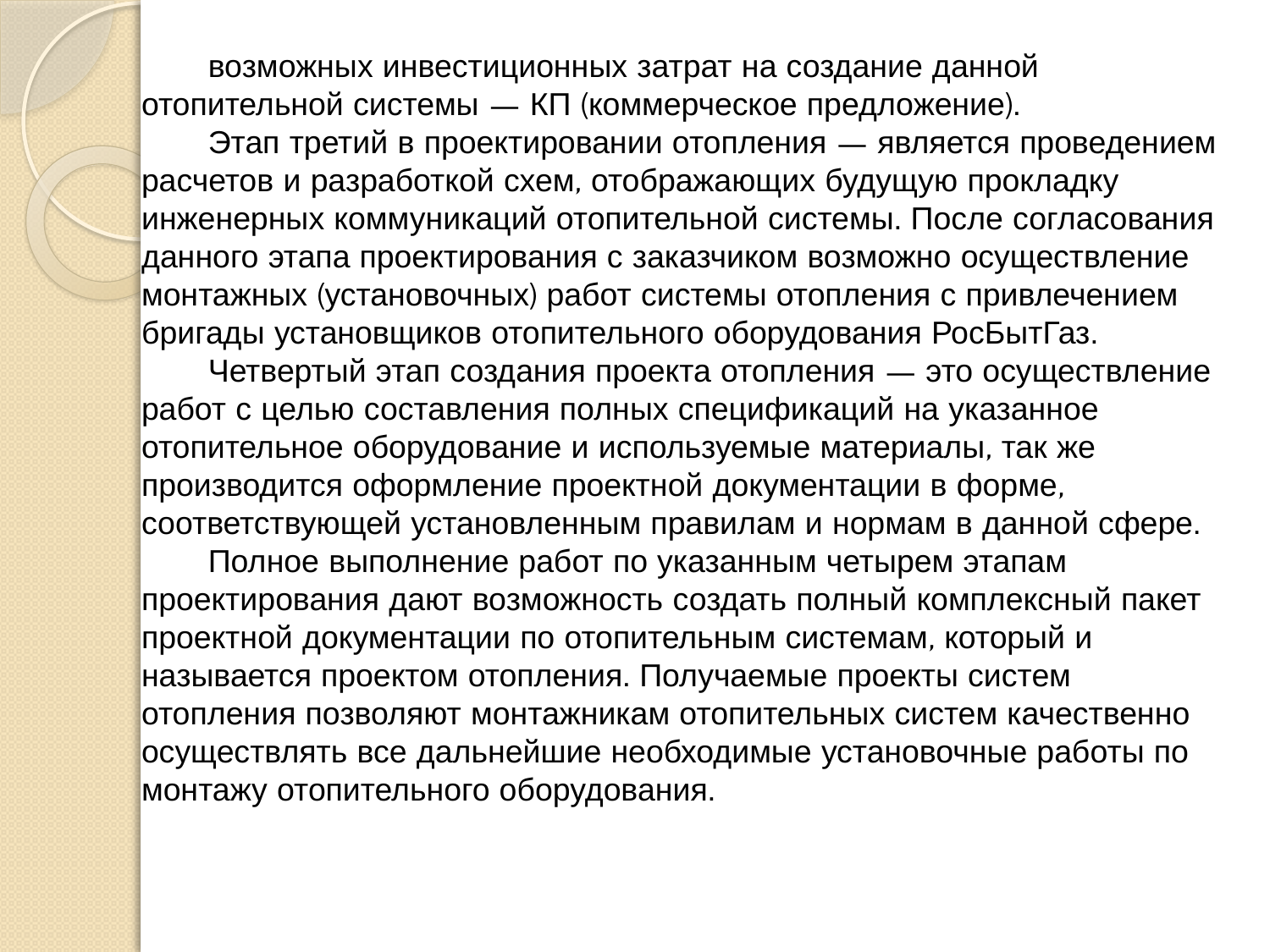

возможных инвестиционных затрат на создание данной отопительной системы — КП (коммерческое предложение).
       Этап третий в проектировании отопления — является проведением расчетов и разработкой схем, отображающих будущую прокладку инженерных коммуникаций отопительной системы. После согласования данного этапа проектирования с заказчиком возможно осуществление монтажных (установочных) работ системы отопления с привлечением бригады установщиков отопительного оборудования РосБытГаз.
       Четвертый этап создания проекта отопления — это осуществление работ с целью составления полных спецификаций на указанное отопительное оборудование и используемые материалы, так же производится оформление проектной документации в форме, соответствующей установленным правилам и нормам в данной сфере.
       Полное выполнение работ по указанным четырем этапам проектирования дают возможность создать полный комплексный пакет проектной документации по отопительным системам, который и называется проектом отопления. Получаемые проекты систем отопления позволяют монтажникам отопительных систем качественно осуществлять все дальнейшие необходимые установочные работы по монтажу отопительного оборудования.